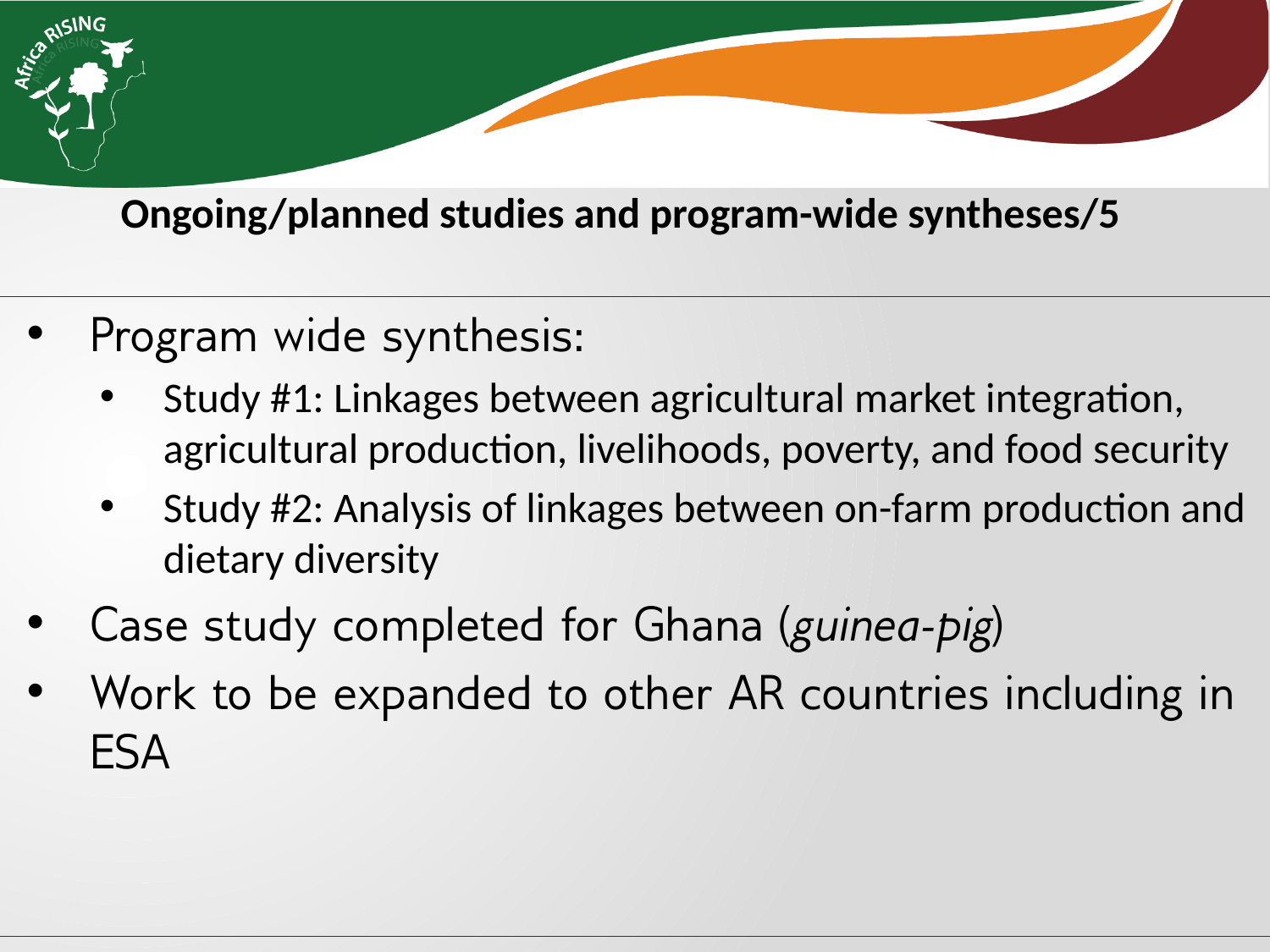

Ongoing/planned studies and program-wide syntheses/5
Program wide synthesis:
Study #1: Linkages between agricultural market integration, agricultural production, livelihoods, poverty, and food security
Study #2: Analysis of linkages between on-farm production and dietary diversity
Case study completed for Ghana (guinea-pig)
Work to be expanded to other AR countries including in ESA